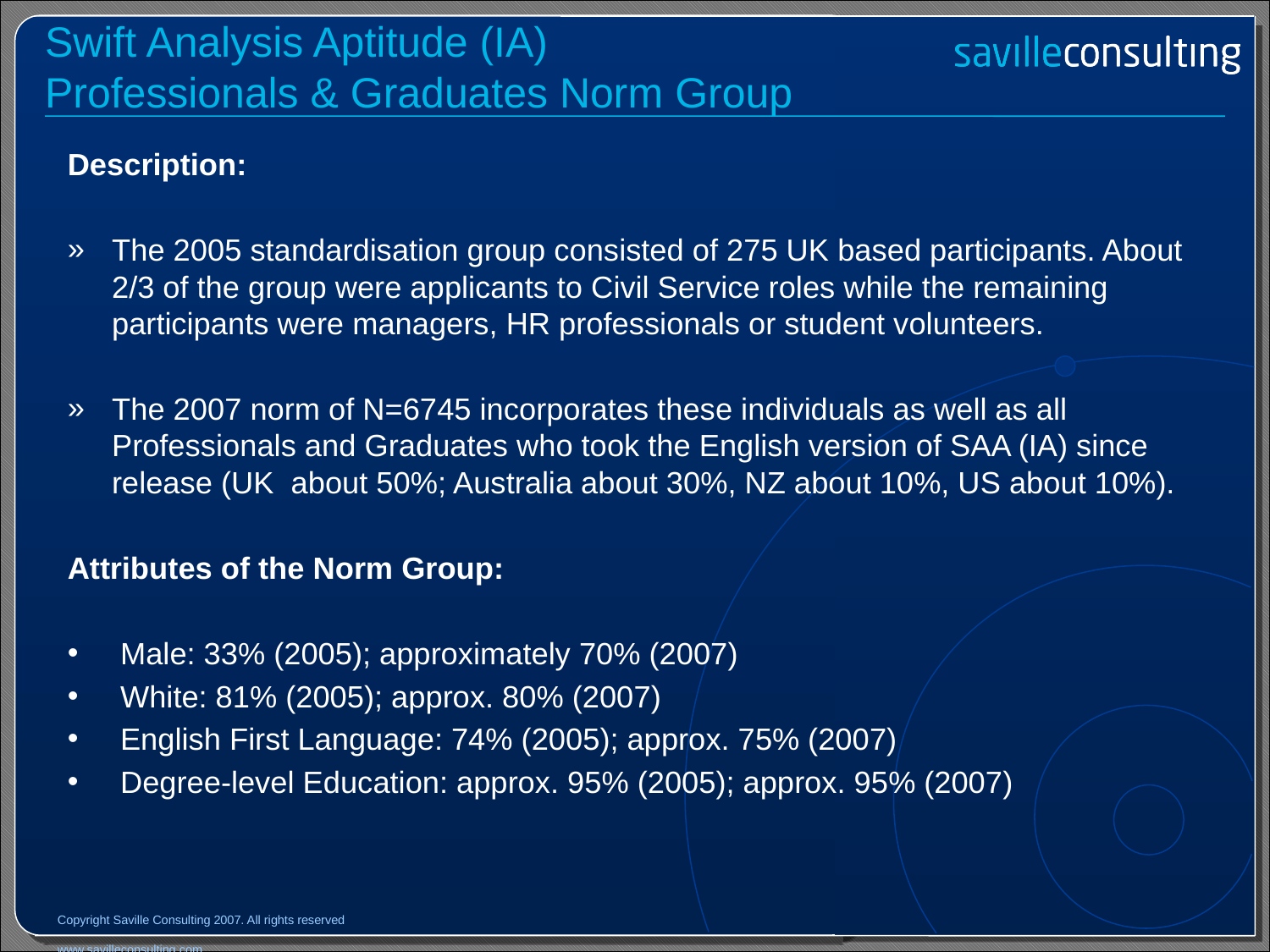

# Swift Analysis Aptitude (IA) Professionals & Graduates Norm Group
Description:

The 2005 standardisation group consisted of 275 UK based participants. About 2/3 of the group were applicants to Civil Service roles while the remaining participants were managers, HR professionals or student volunteers.

The 2007 norm of N=6745 incorporates these individuals as well as all Professionals and Graduates who took the English version of SAA (IA) since release (UK  about 50%; Australia about 30%, NZ about 10%, US about 10%).

Attributes of the Norm Group:

 Male: 33% (2005); approximately 70% (2007)
 White: 81% (2005); approx. 80% (2007)
 English First Language: 74% (2005); approx. 75% (2007)
 Degree-level Education: approx. 95% (2005); approx. 95% (2007)